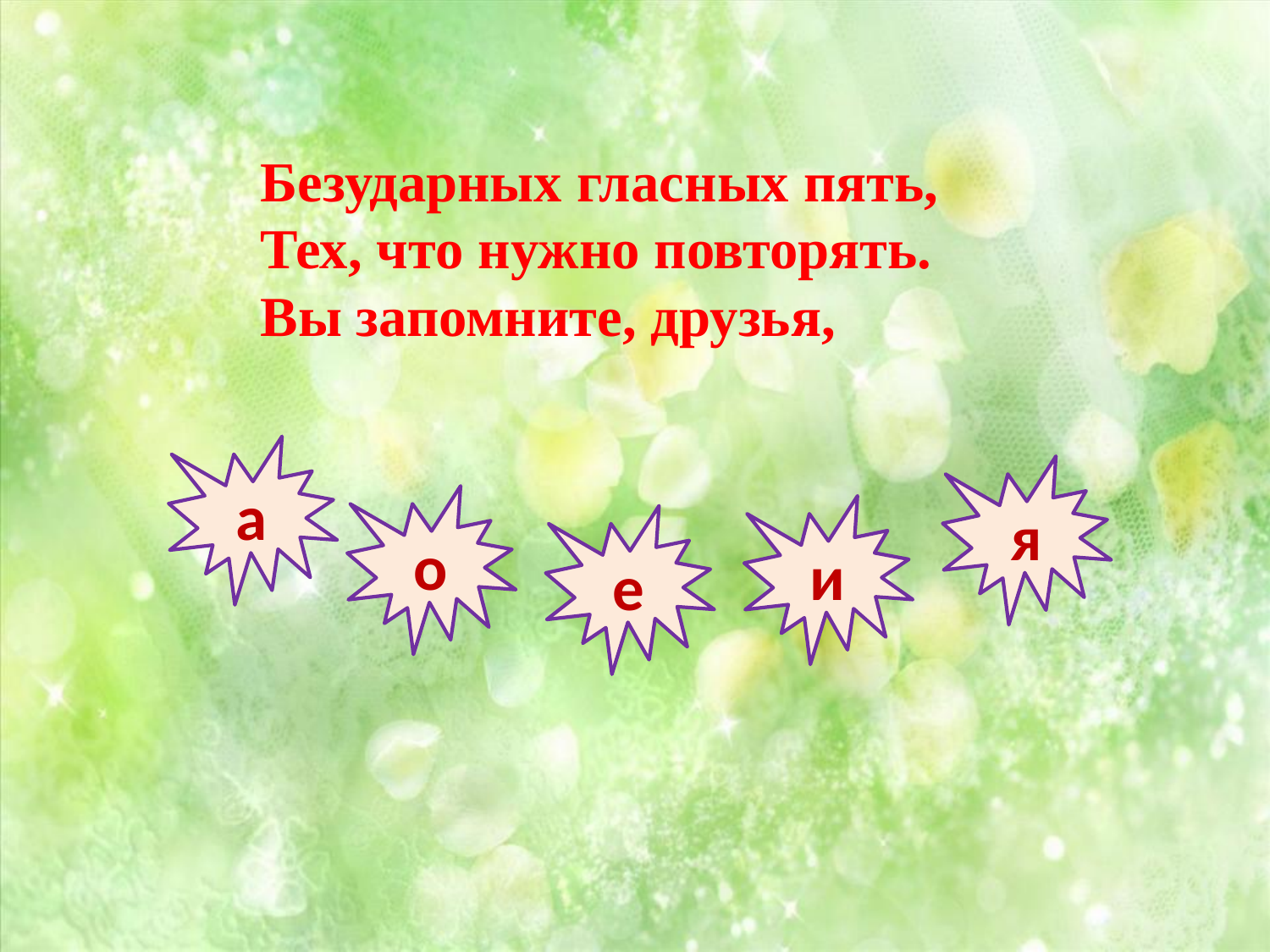

Безударных гласных пять,
Тех, что нужно повторять.
Вы запомните, друзья,
а
я
о
и
е